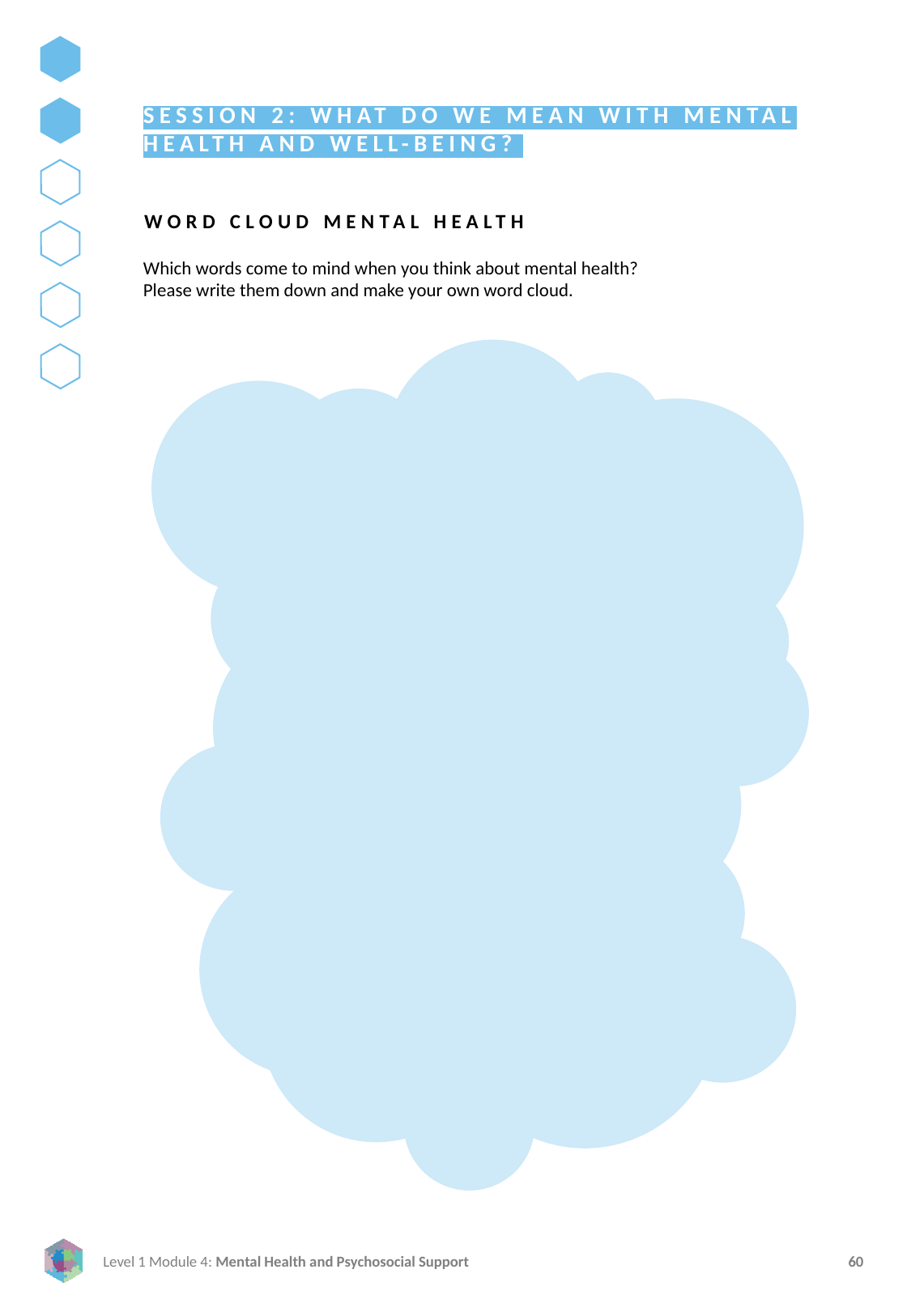

SESSION 2: WHAT DO WE MEAN WITH MENTAL HEALTH AND WELL-BEING?

WORD CLOUD MENTAL HEALTH

Which words come to mind when you think about mental health?
Please write them down and make your own word cloud.